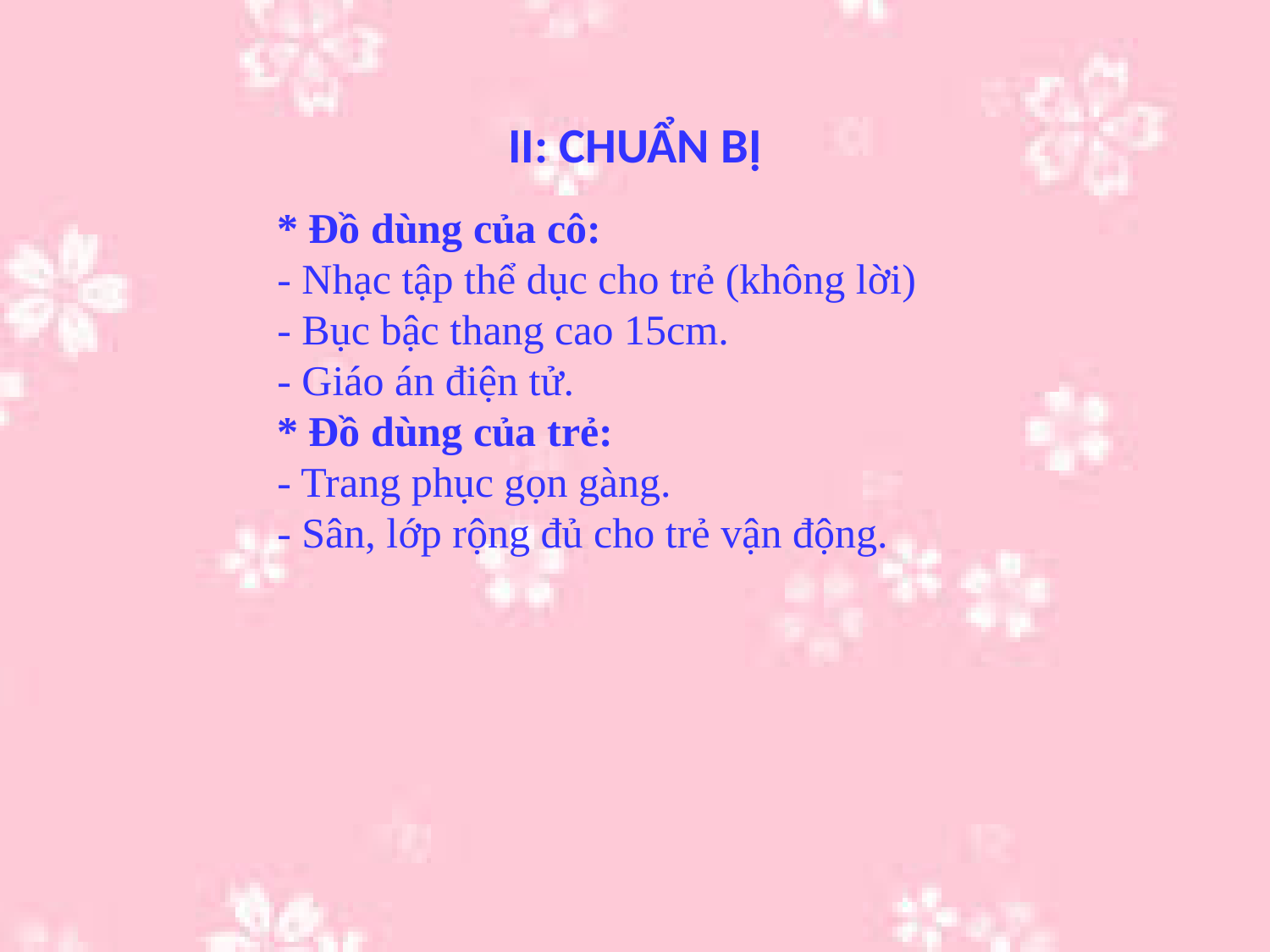

# II: CHUẨN BỊ
* Đồ dùng của cô:
- Nhạc tập thể dục cho trẻ (không lời)
- Bục bậc thang cao 15cm.
- Giáo án điện tử.
* Đồ dùng của trẻ:
- Trang phục gọn gàng.
- Sân, lớp rộng đủ cho trẻ vận động.